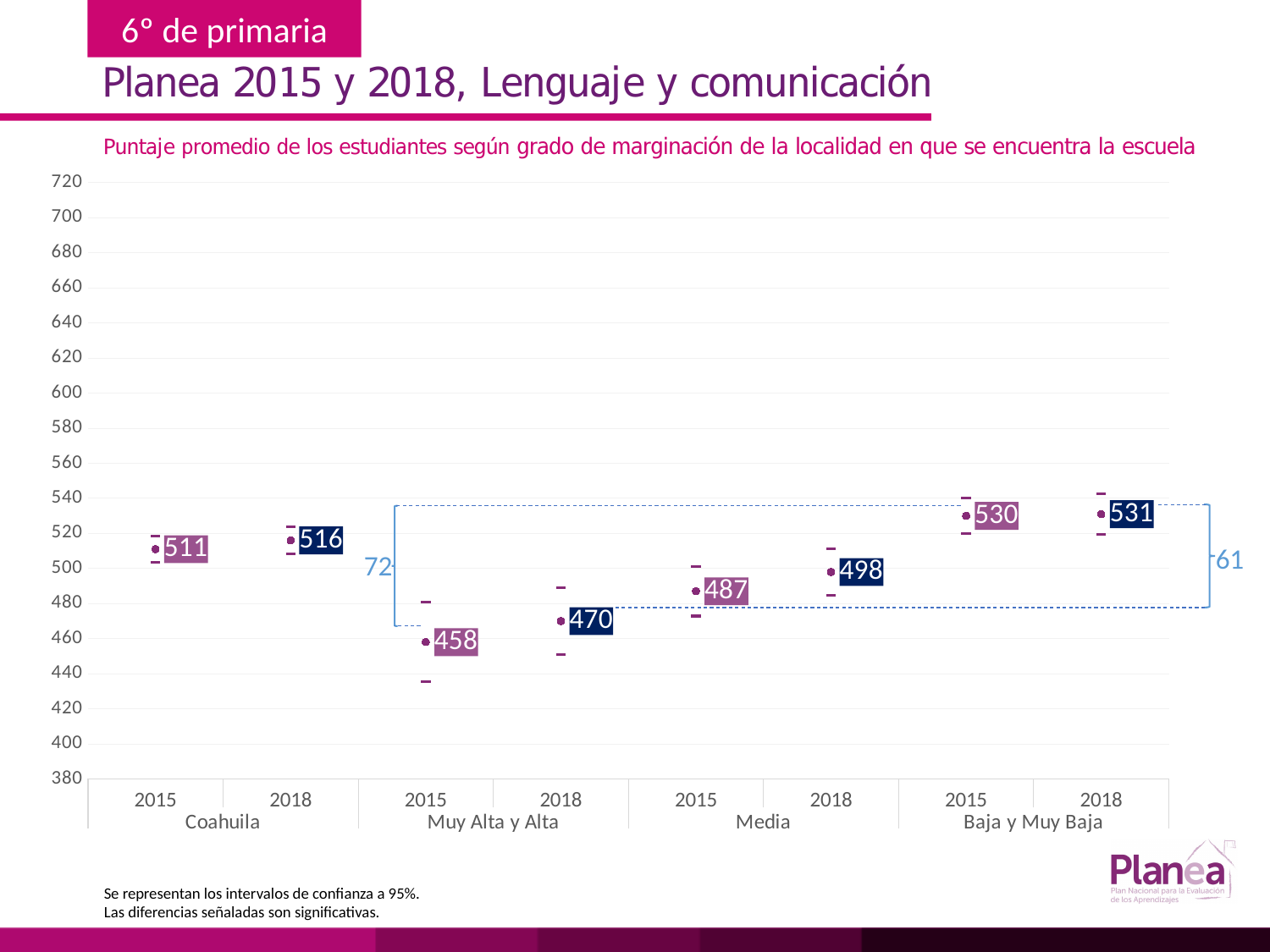

Planea 2015 y 2018, Lenguaje y comunicación

Puntaje promedio de los estudiantes según grado de marginación de la localidad en que se encuentra la escuela

### Chart

| Category |  |  |  |
|---|---|---|---|
| 2015 | 503.637 | 518.363 | 511.0 |
| 2018 | 508.239 | 523.761 | 516.0 |
| 2015 | 435.314 | 480.686 | 458.0 |
| 2018 | 450.896 | 489.104 | 470.0 |
| 2015 | 472.871 | 501.129 | 487.0 |
| 2018 | 484.667 | 511.333 | 498.0 |
| 2015 | 519.851 | 540.149 | 530.0 |
| 2018 | 519.259 | 542.741 | 531.0 |
61

72
Se representan los intervalos de confianza a 95%.
Las diferencias señaladas son significativas.